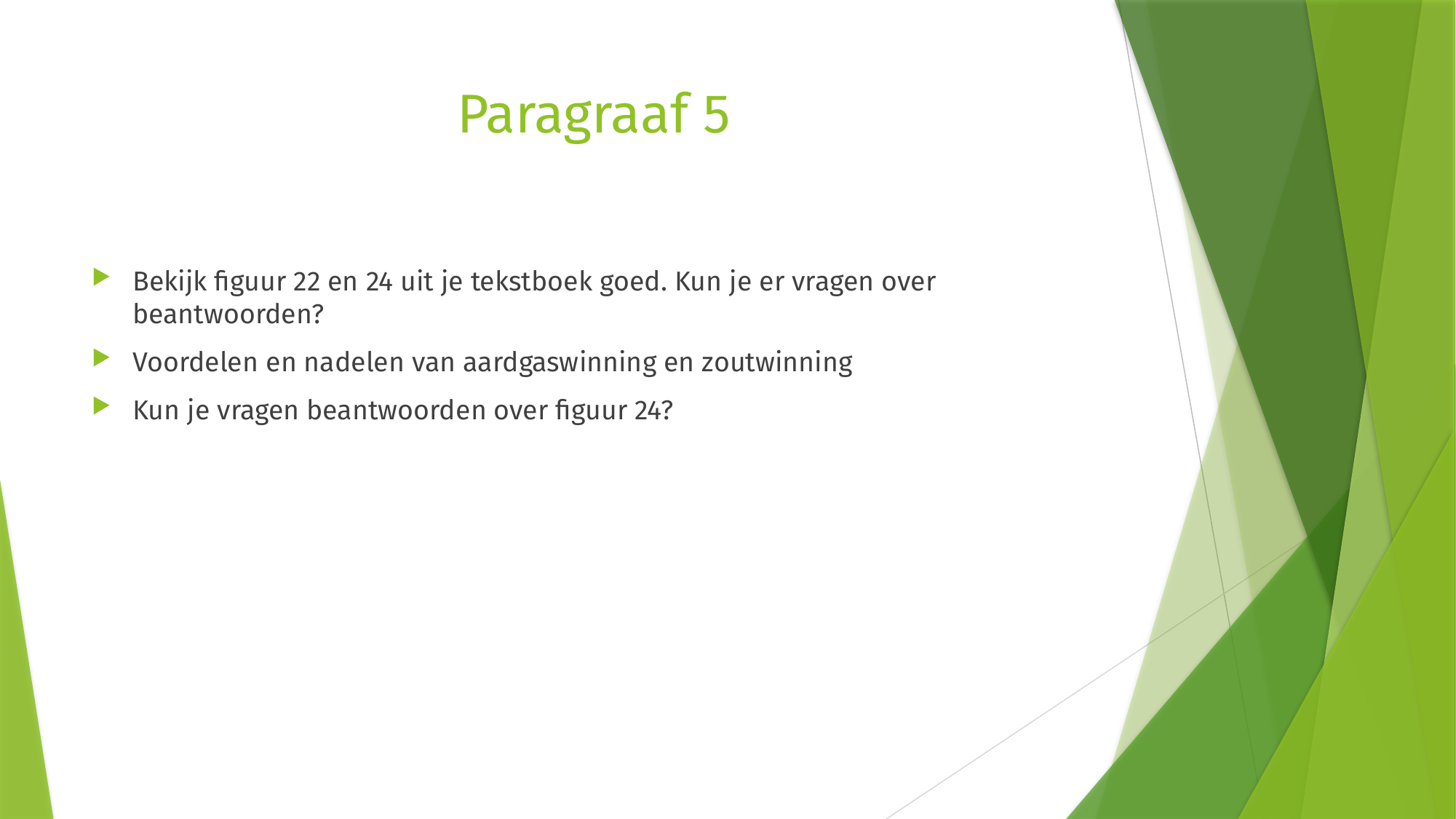

# Paragraaf 5
Bekijk figuur 22 en 24 uit je tekstboek goed. Kun je er vragen over beantwoorden?
Voordelen en nadelen van aardgaswinning en zoutwinning
Kun je vragen beantwoorden over figuur 24?